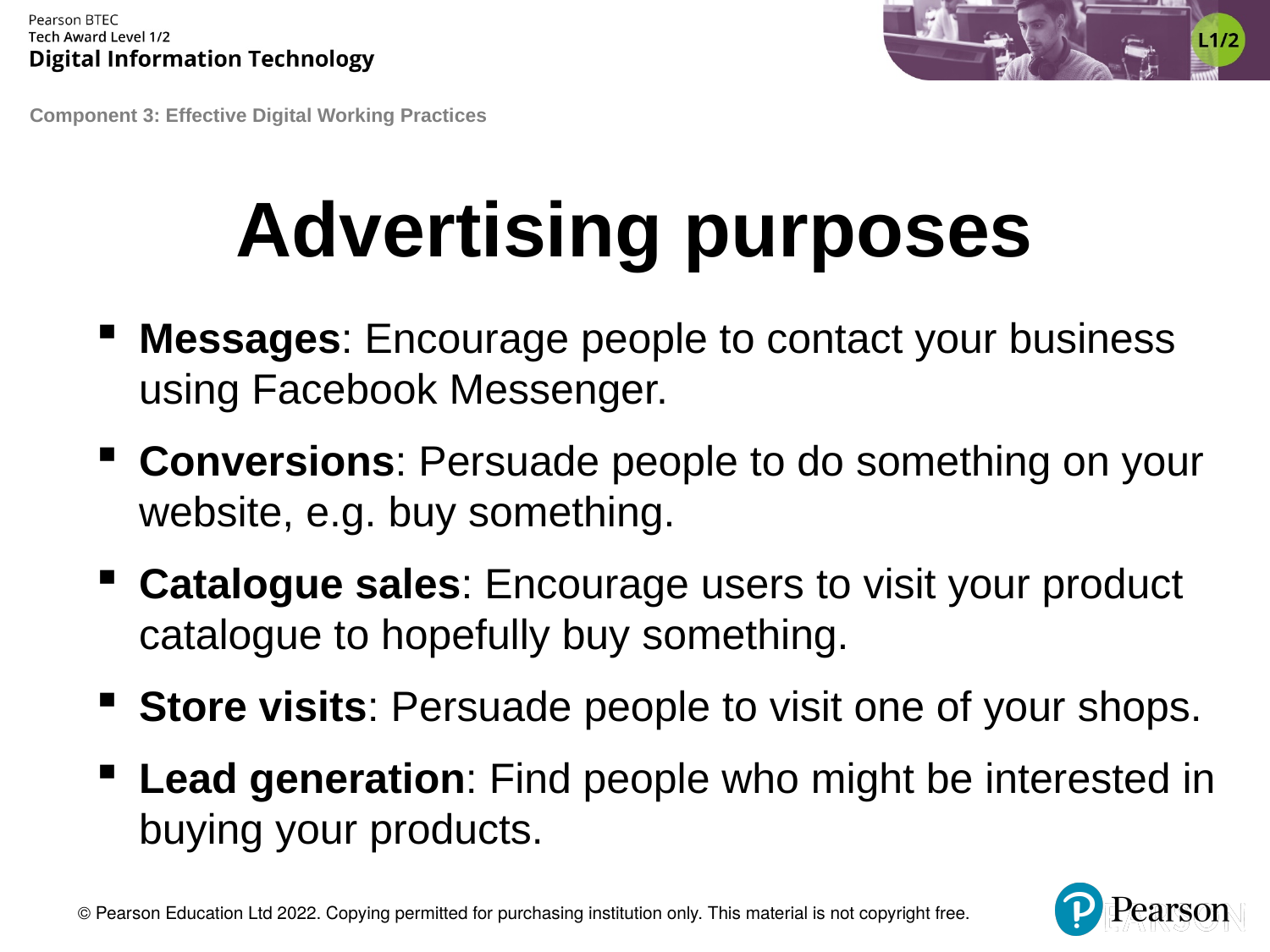

# Advertising purposes
Messages: Encourage people to contact your business using Facebook Messenger.
Conversions: Persuade people to do something on your website, e.g. buy something.
Catalogue sales: Encourage users to visit your product catalogue to hopefully buy something.
Store visits: Persuade people to visit one of your shops.
Lead generation: Find people who might be interested in buying your products.
© Pearson Education Ltd 2022. Copying permitted for purchasing institution only. This material is not copyright free.